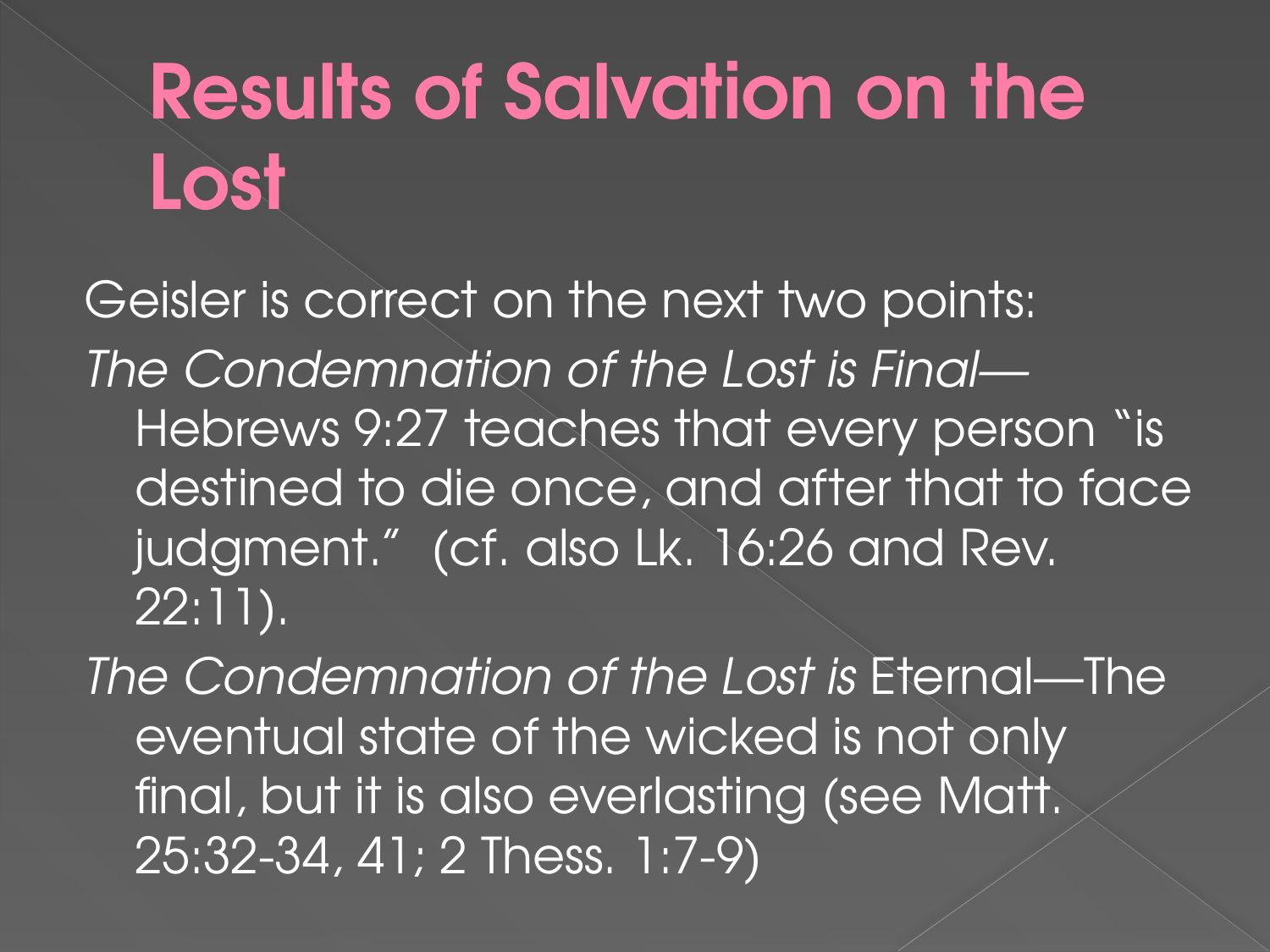

# Results of Salvation on the Lost
Geisler is correct on the next two points:
The Condemnation of the Lost is Final—Hebrews 9:27 teaches that every person “is destined to die once, and after that to face judgment.”  (cf. also Lk. 16:26 and Rev. 22:11).
The Condemnation of the Lost is Eternal—The eventual state of the wicked is not only final, but it is also everlasting (see Matt. 25:32-34, 41; 2 Thess. 1:7-9)